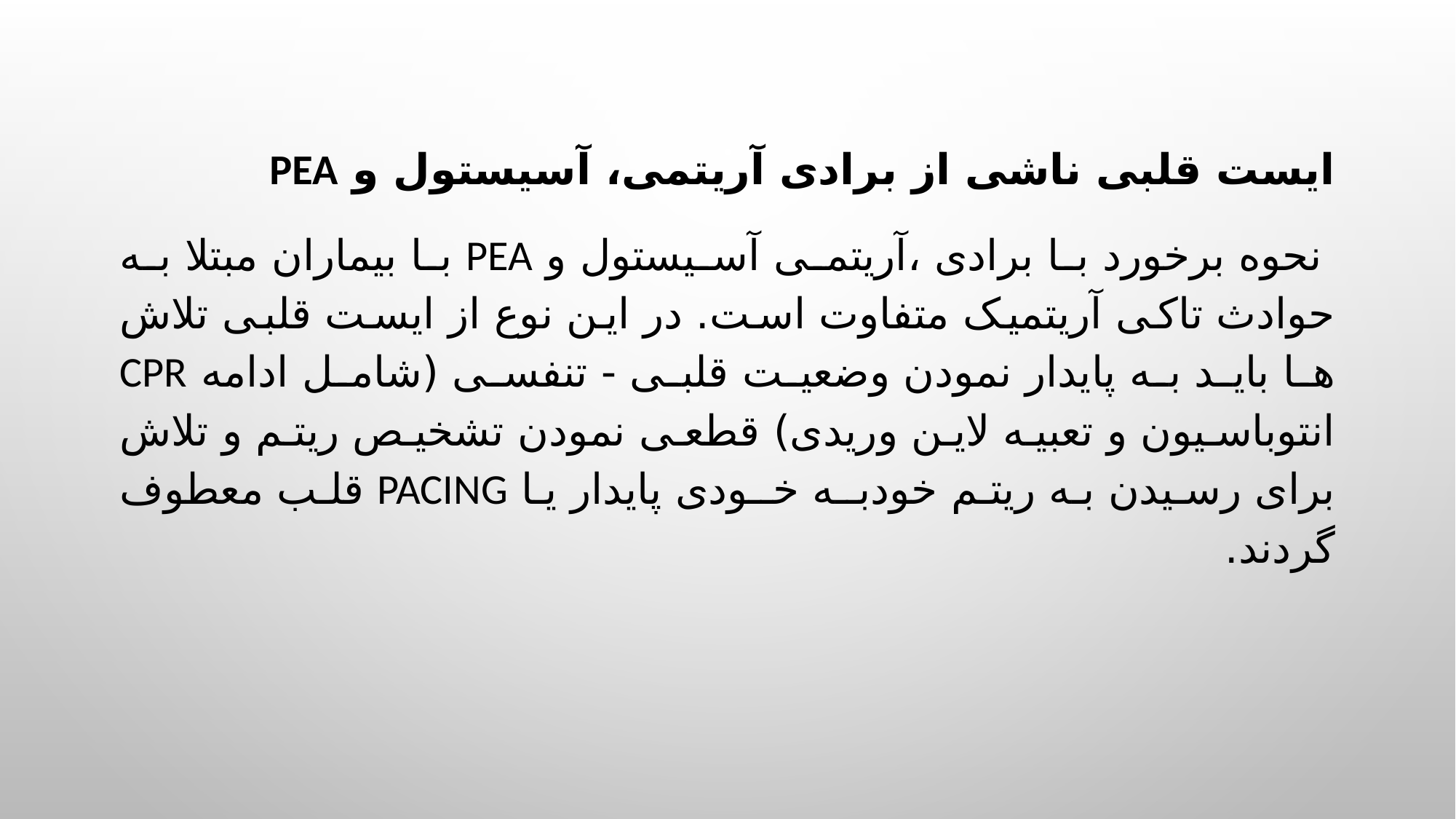

#
ایست قلبی ناشی از برادی آریتمی، آسیستول و PEA
 نحوه برخورد با برادی ،آریتمی آسیستول و PEA با بیماران مبتلا به حوادث تاکی آریتمیک متفاوت است. در این نوع از ایست قلبی تلاش ها باید به پایدار نمودن وضعیت قلبی - تنفسی (شامل ادامه CPR انتوباسیون و تعبیه لاین وریدی) قطعی نمودن تشخیص ریتم و تلاش برای رسیدن به ریتم خودبـه خـودی پایدار یا pacing قلب معطوف گردند.